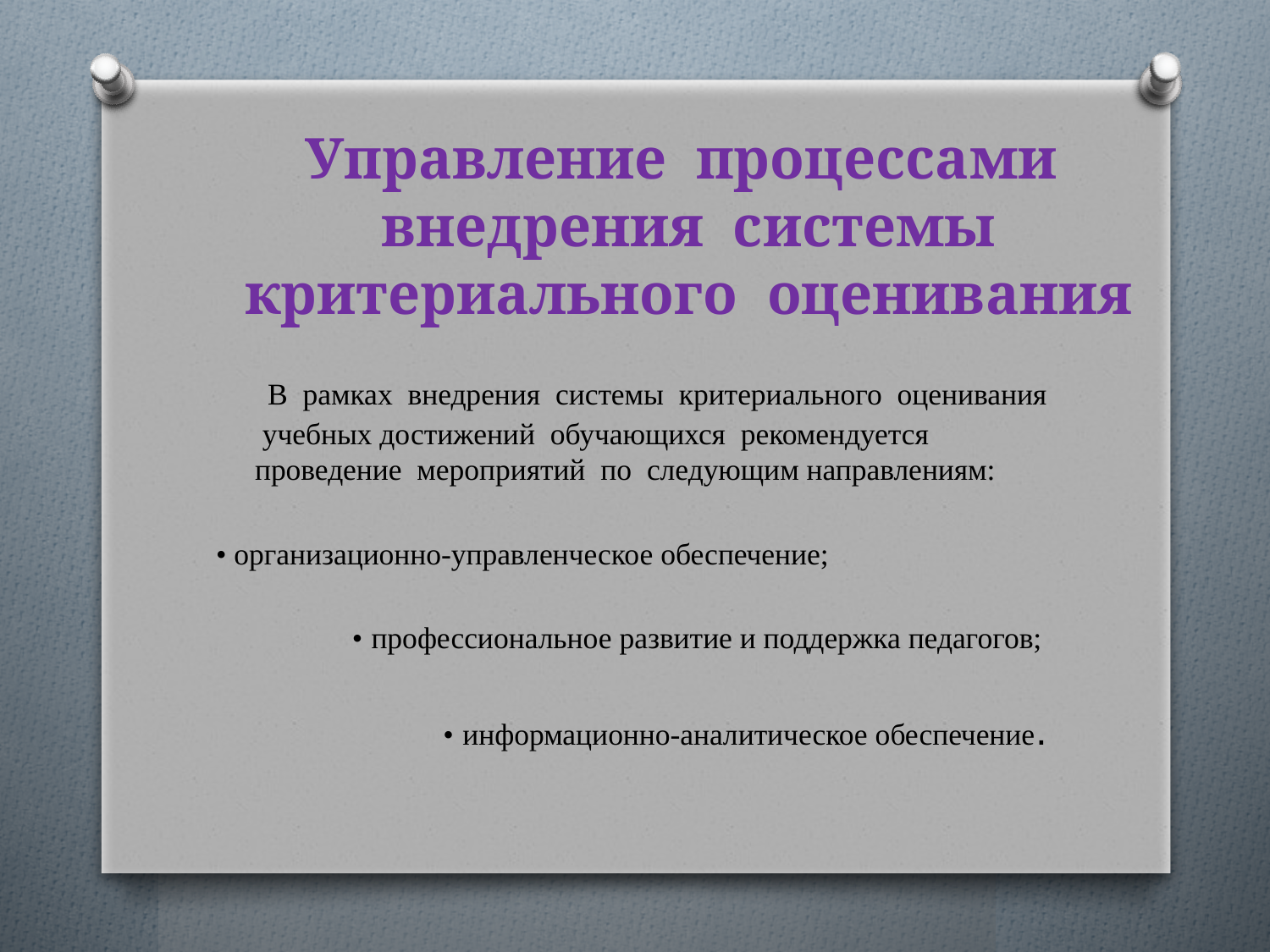

# Управление  процессами  внедрения  системы критериального  оценивания

    В  рамках  внедрения  системы  критериального  оценивания  учебных достижений  обучающихся  рекомендуется  проведение  мероприятий  по  следующим направлениям:

• организационно-управленческое обеспечение;

                  • профессиональное развитие и поддержка педагогов;

                              • информационно-аналитическое обеспечение.